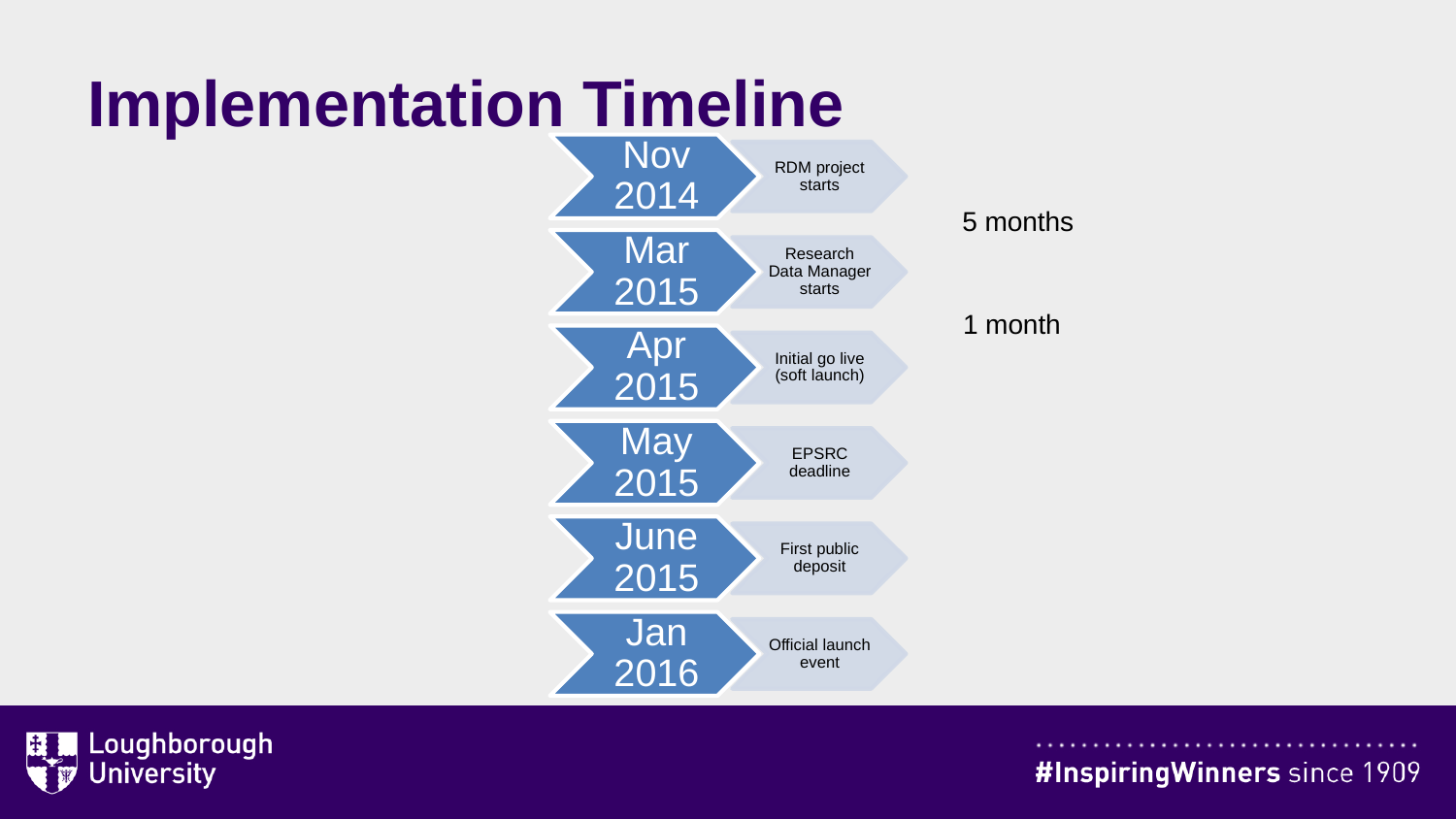

# Implementation Timeline
Nov 2014
RDM project starts
Mar 2015
Research Data Manager starts
Apr 2015
Initial go live (soft launch)
May 2015
EPSRC deadline
June 2015
First public deposit
Jan 2016
Official launch event
5 months
1 month